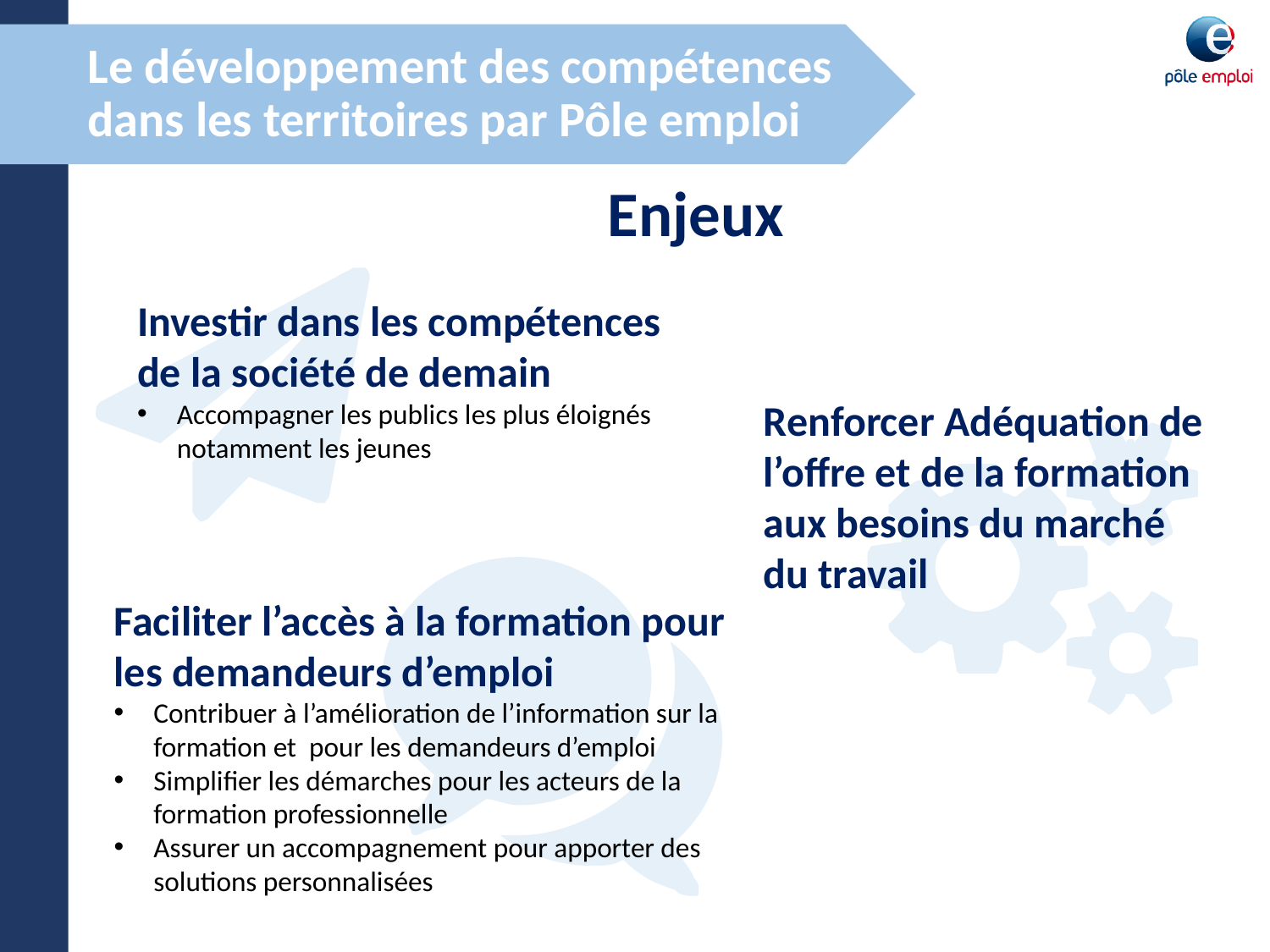

Le développement des compétences dans les territoires par Pôle emploi
# Enjeux

Investir dans les compétences de la société de demain
Accompagner les publics les plus éloignés  notamment les jeunes
Renforcer Adéquation de l’offre et de la formation aux besoins du marché du travail

Faciliter l’accès à la formation pour les demandeurs d’emploi
Contribuer à l’amélioration de l’information sur la formation et  pour les demandeurs d’emploi
Simplifier les démarches pour les acteurs de la formation professionnelle
Assurer un accompagnement pour apporter des solutions personnalisées